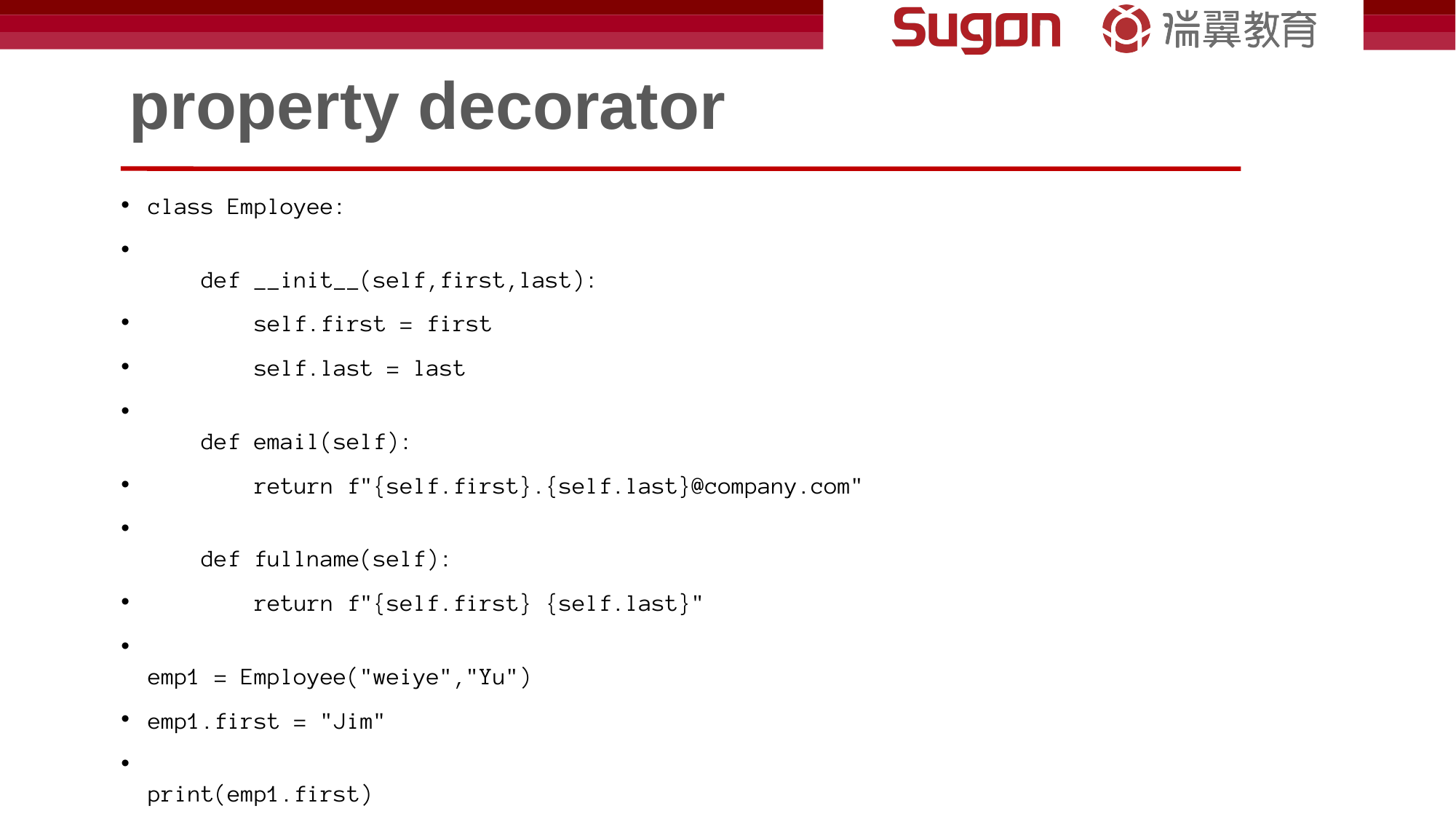

# property decorator
class Employee:
    def __init__(self,first,last):
        self.first = first
        self.last = last
    def email(self):
        return f"{self.first}.{self.last}@company.com"
    def fullname(self):
        return f"{self.first} {self.last}"
emp1 = Employee("weiye","Yu")
emp1.first = "Jim"
print(emp1.first)
print(emp1.email())
print(emp1.fullname())